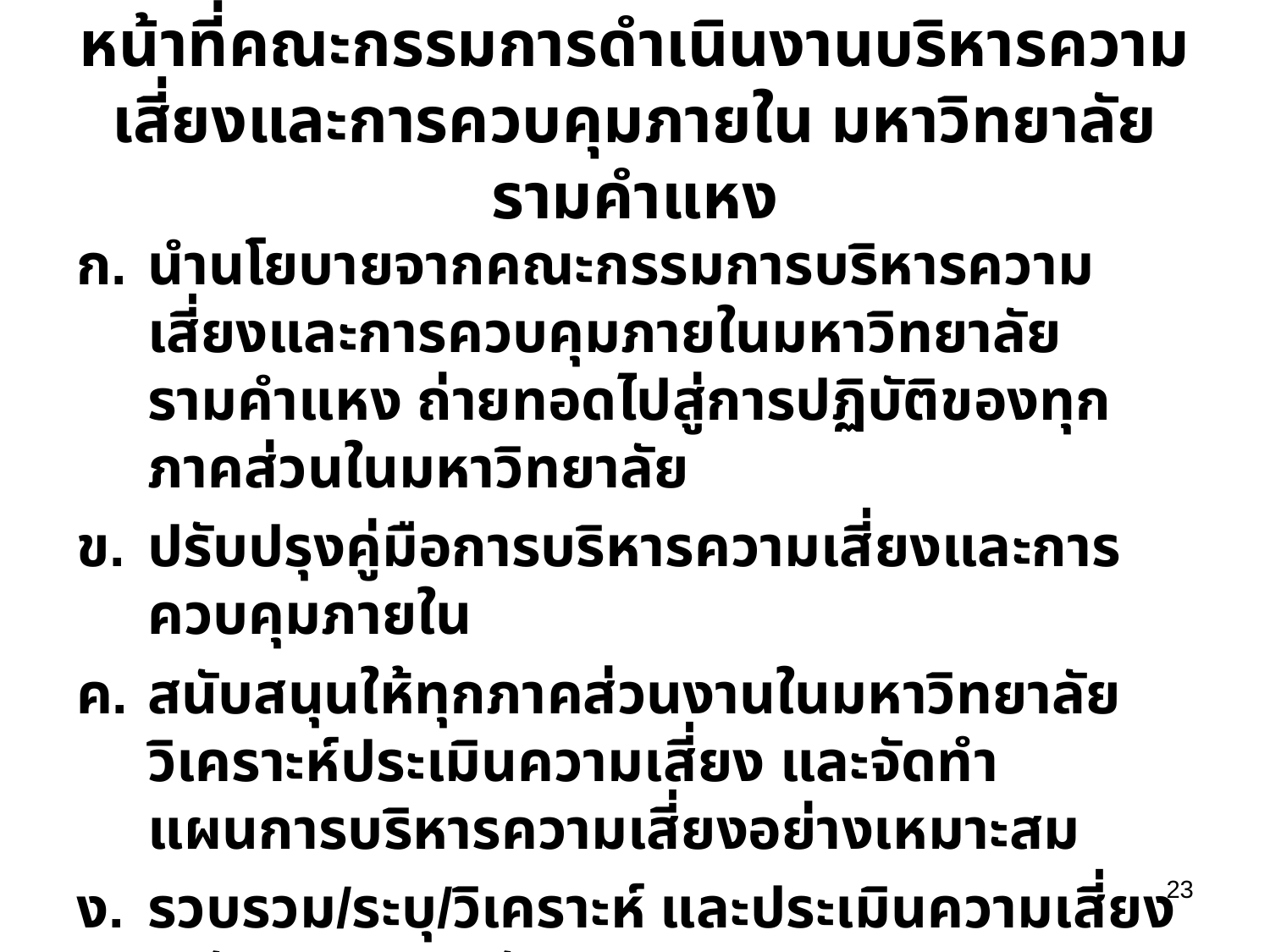

# หน้าที่คณะกรรมการดำเนินงานบริหารความเสี่ยงและการควบคุมภายใน มหาวิทยาลัยรามคำแหง
นำนโยบายจากคณะกรรมการบริหารความเสี่ยงและการควบคุมภายในมหาวิทยาลัยรามคำแหง ถ่ายทอดไปสู่การปฏิบัติของทุกภาคส่วนในมหาวิทยาลัย
ปรับปรุงคู่มือการบริหารความเสี่ยงและการควบคุมภายใน
สนับสนุนให้ทุกภาคส่วนงานในมหาวิทยาลัย วิเคราะห์ประเมินความเสี่ยง และจัดทำแผนการบริหารความเสี่ยงอย่างเหมาะสม
รวบรวม/ระบุ/วิเคราะห์ และประเมินความเสี่ยงระดับมหาวิทยาลัย
ร่างแผนการดำเนินงานบริหารความเสี่ยงและการควบคุมภายในของมหาวิทยาลัย
23